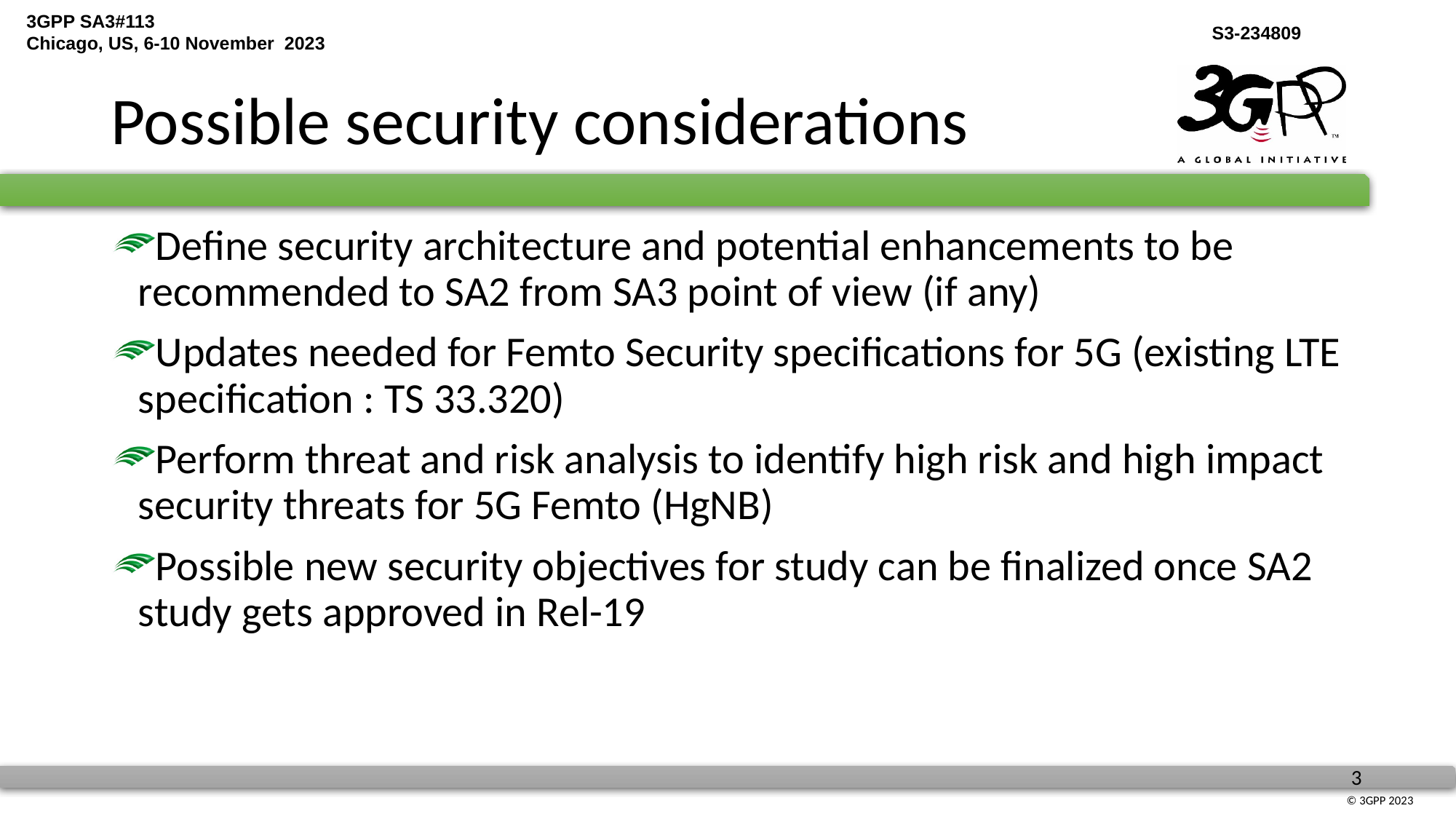

# Possible security considerations
Define security architecture and potential enhancements to be recommended to SA2 from SA3 point of view (if any)
Updates needed for Femto Security specifications for 5G (existing LTE specification : TS 33.320)
Perform threat and risk analysis to identify high risk and high impact security threats for 5G Femto (HgNB)
Possible new security objectives for study can be finalized once SA2 study gets approved in Rel-19